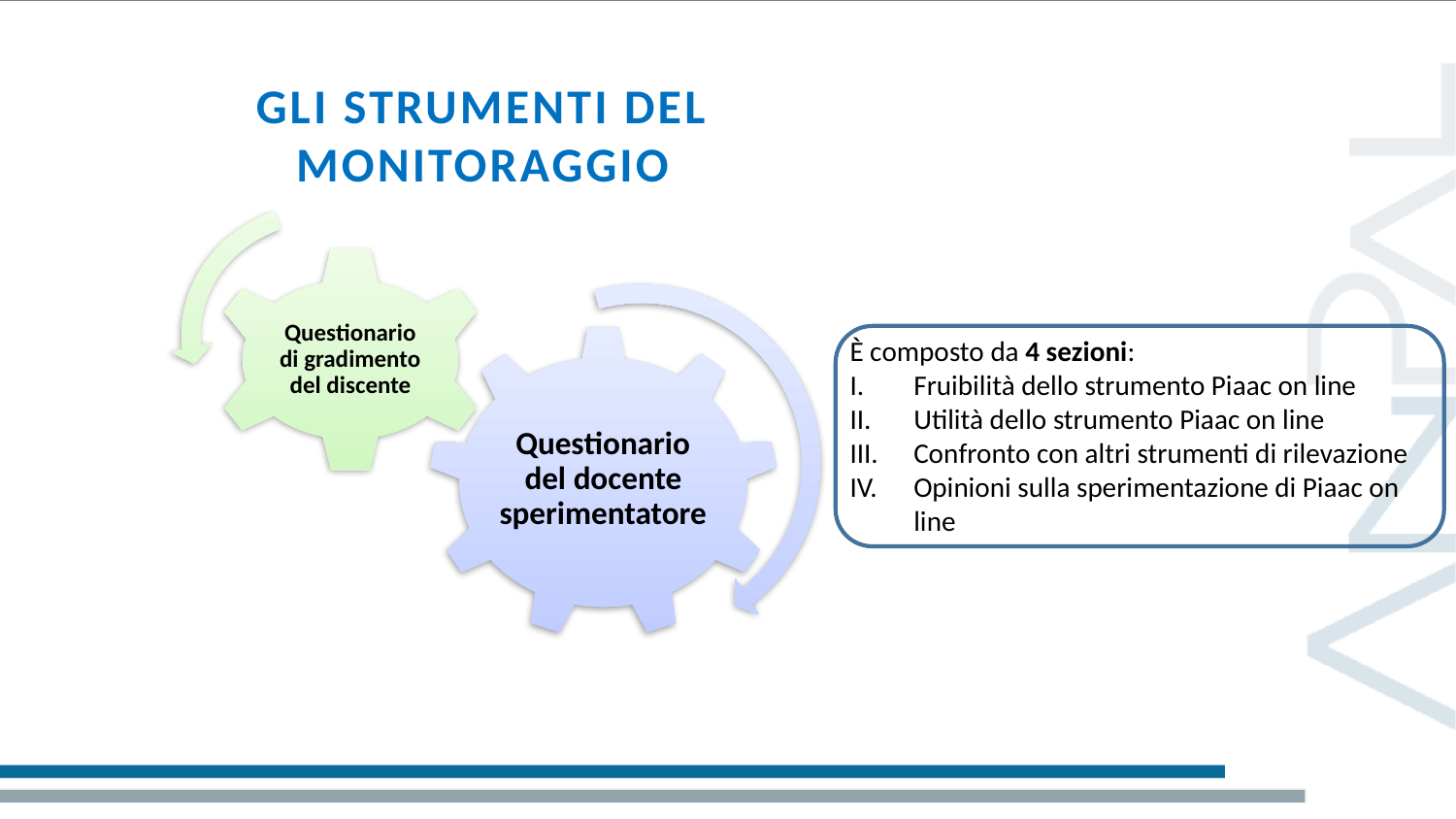

Gli strumenti del monitoraggio
Questionario del docente sperimentatore
Questionario di gradimento del discente

È composto da 4 sezioni:
Fruibilità dello strumento Piaac on line
Utilità dello strumento Piaac on line
Confronto con altri strumenti di rilevazione
Opinioni sulla sperimentazione di Piaac on line